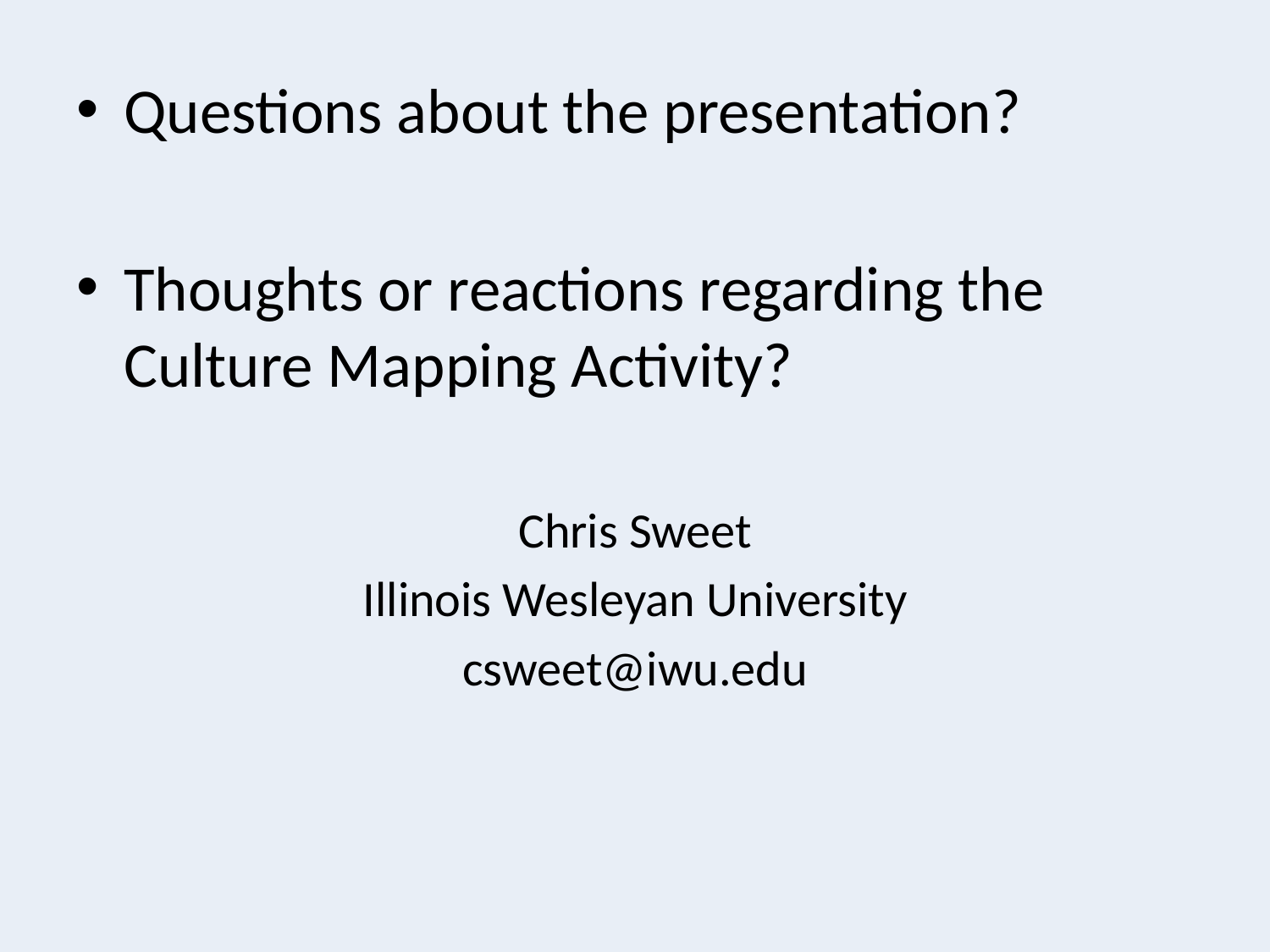

Questions about the presentation?

Thoughts or reactions regarding the Culture Mapping Activity?

Chris Sweet
Illinois Wesleyan University
csweet@iwu.edu